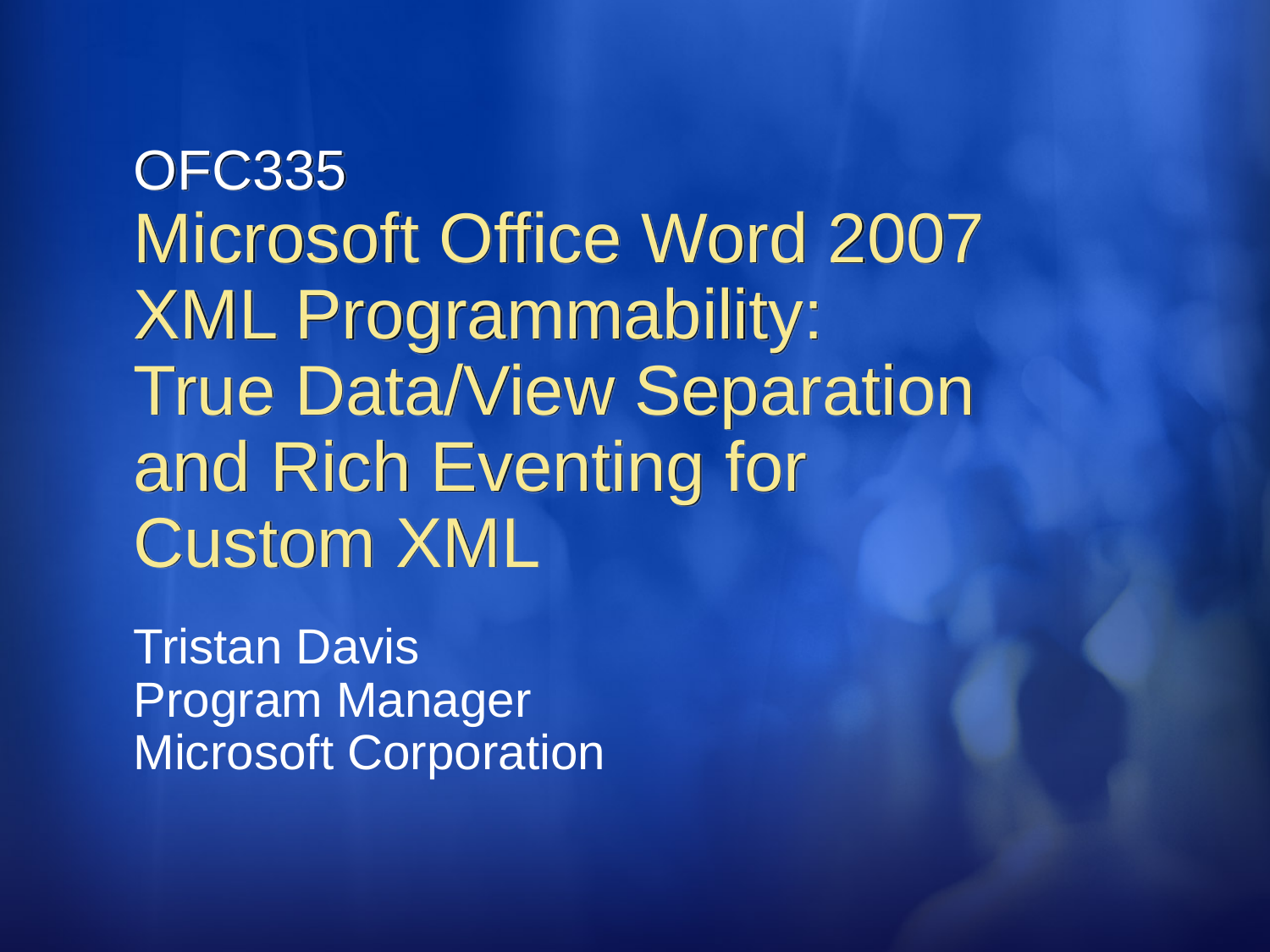

OFC335
Microsoft Office Word 2007 XML Programmability:
True Data/View Separation and Rich Eventing for Custom XML
Tristan Davis
Program Manager
Microsoft Corporation